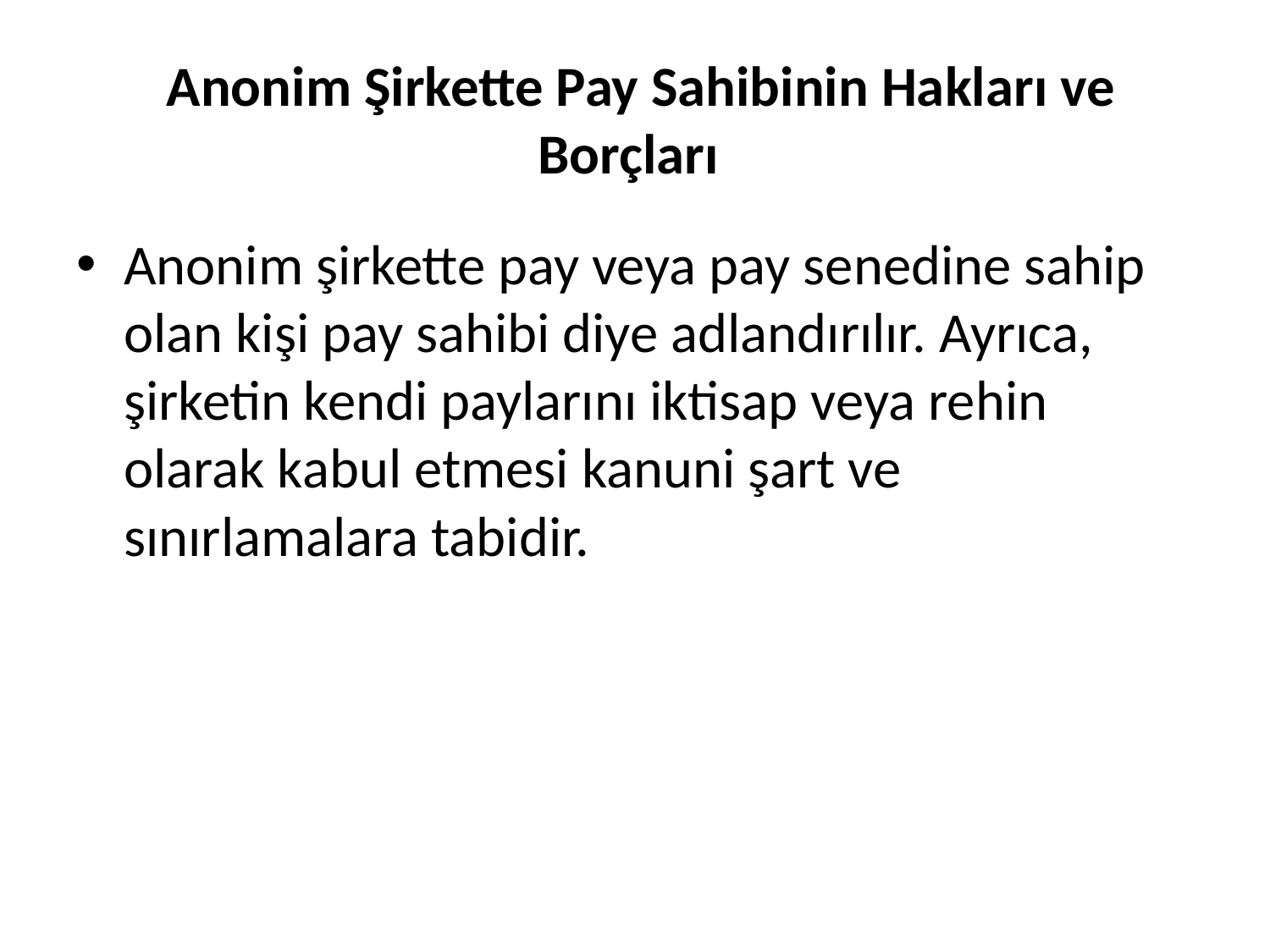

# Anonim Şirkette Pay Sahibinin Hakları ve Borçları
Anonim şirkette pay veya pay senedine sahip olan kişi pay sahibi diye adlandırılır. Ayrıca, şirketin kendi paylarını iktisap veya rehin olarak kabul etmesi kanuni şart ve sınırlamalara tabidir.